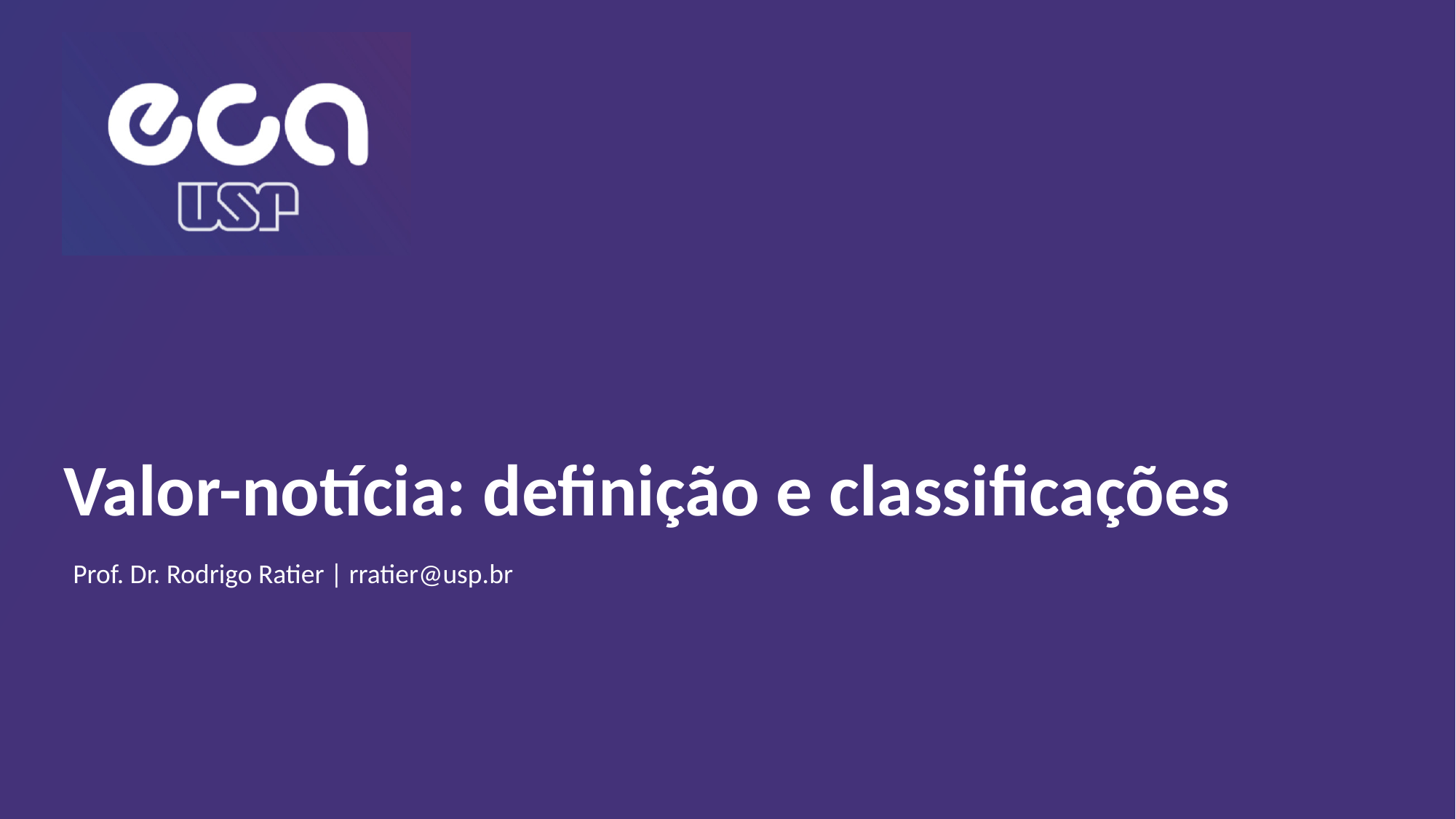

# Valor-notícia: definição e classificações
Prof. Dr. Rodrigo Ratier | rratier@usp.br